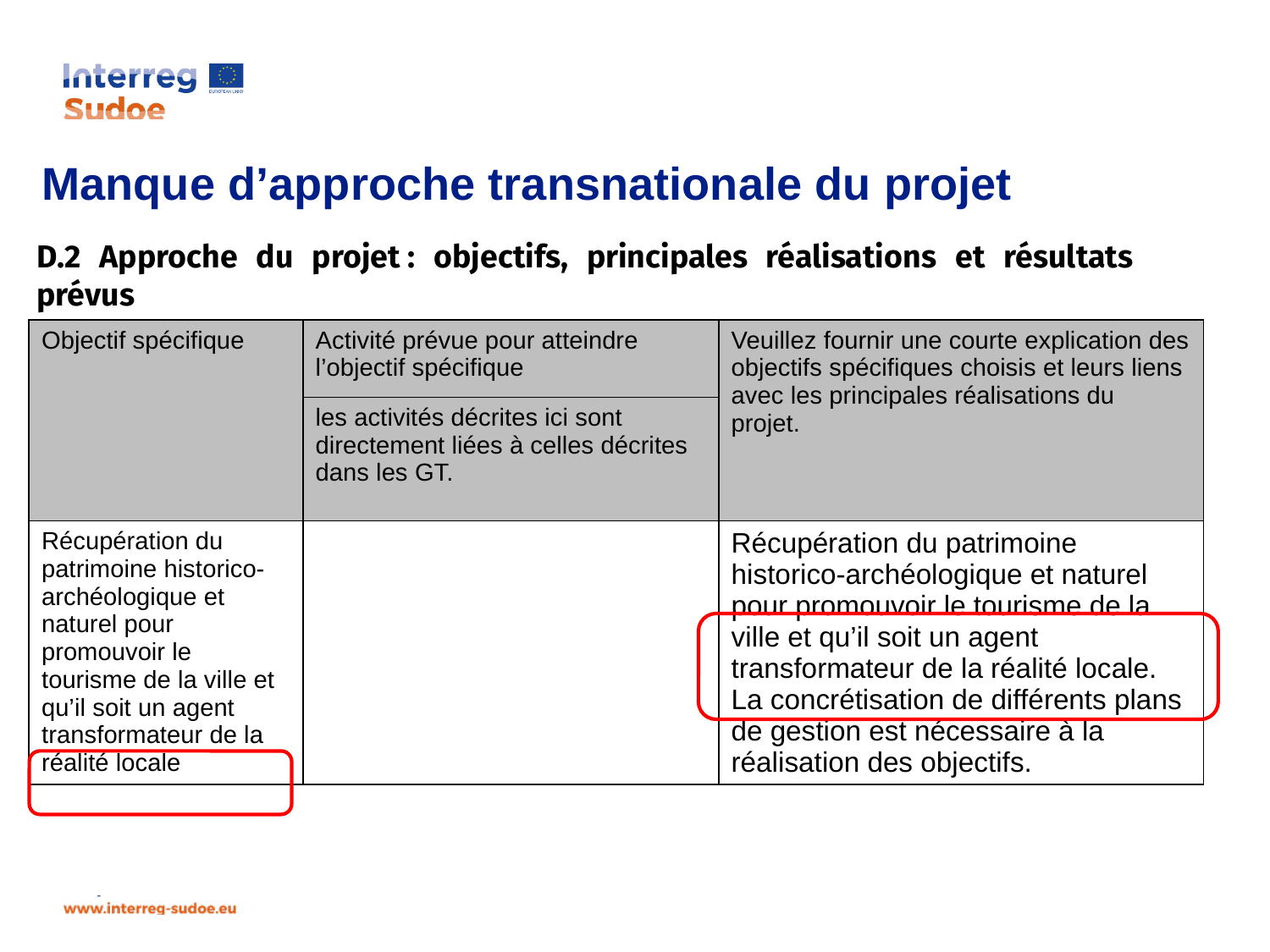

# Manque d’approche transnationale du projet
D.2 Approche du projet : objectifs, principales réalisations et résultats prévus
| Objectif spécifique | Activité prévue pour atteindre l’objectif spécifique | Veuillez fournir une courte explication des objectifs spécifiques choisis et leurs liens avec les principales réalisations du projet. |
| --- | --- | --- |
|  | les activités décrites ici sont directement liées à celles décrites dans les GT. |  |
| Récupération du patrimoine historico-archéologique et naturel pour promouvoir le tourisme de la ville et qu’il soit un agent transformateur de la réalité locale |  | Récupération du patrimoine historico-archéologique et naturel pour promouvoir le tourisme de la ville et qu’il soit un agent transformateur de la réalité locale. La concrétisation de différents plans de gestion est nécessaire à la réalisation des objectifs. |